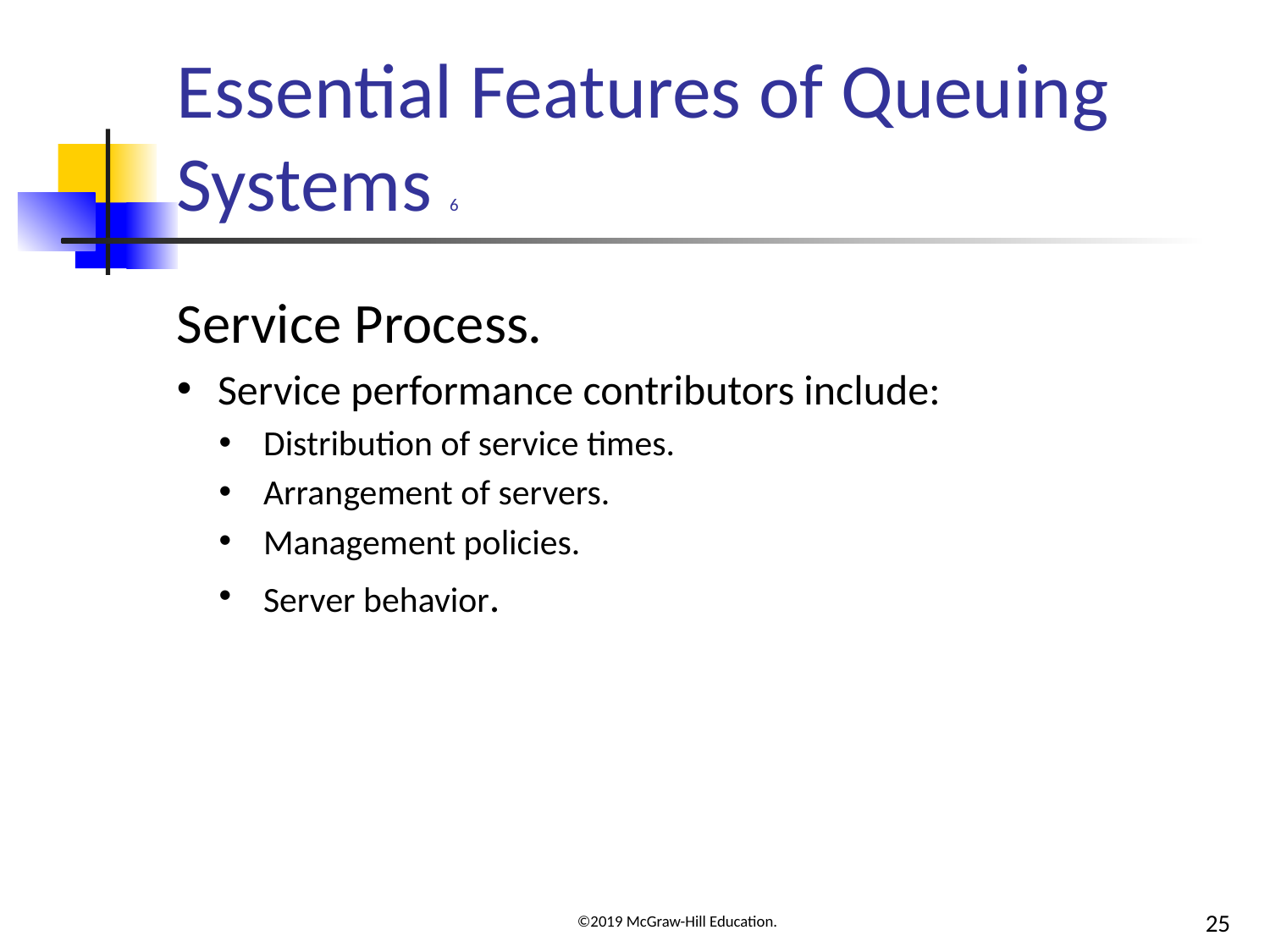

# Essential Features of Queuing Systems 6
Service Process.
Service performance contributors include:
Distribution of service times.
Arrangement of servers.
Management policies.
Server behavior.